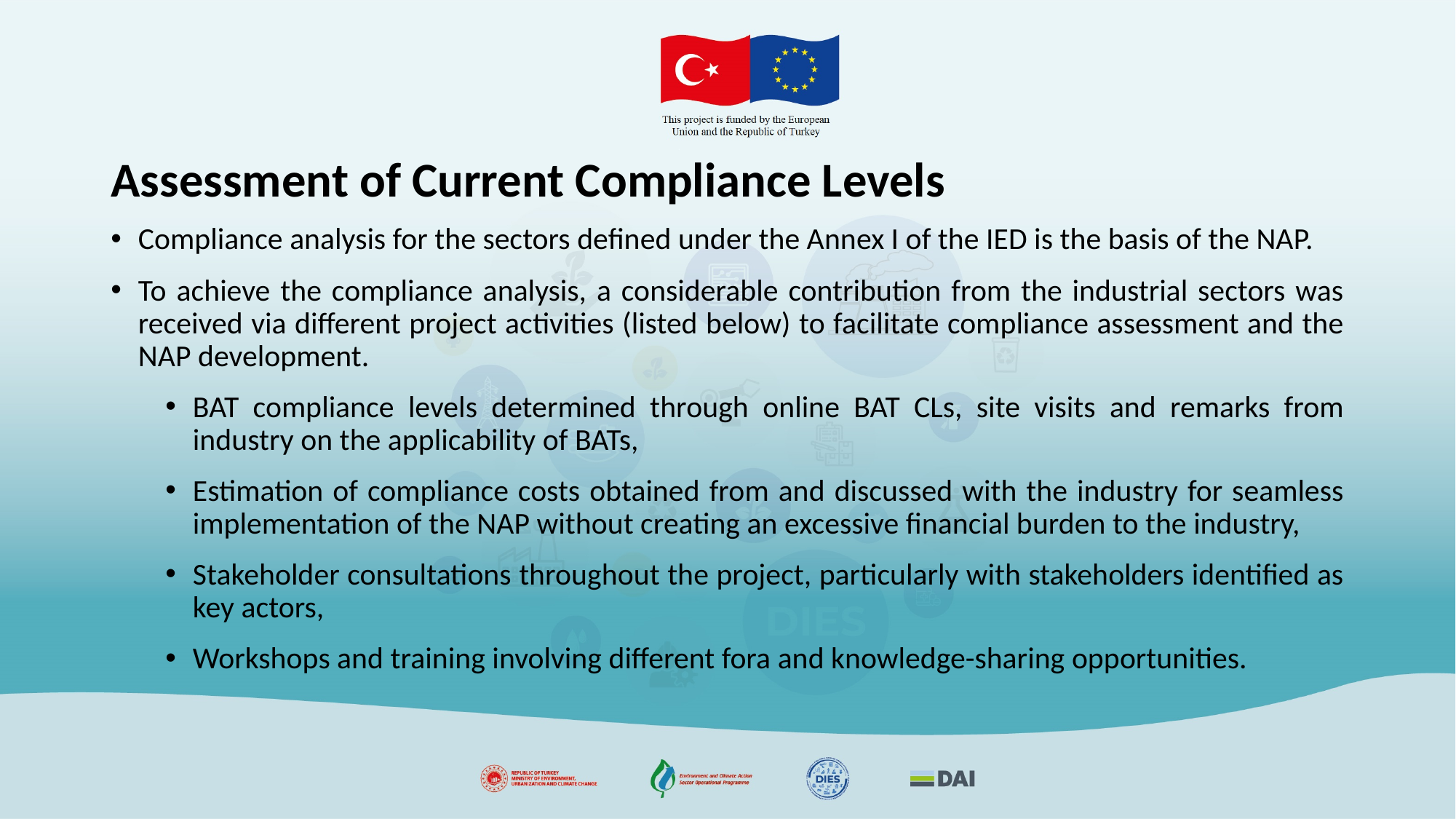

# Assessment of Current Compliance Levels
Compliance analysis for the sectors defined under the Annex I of the IED is the basis of the NAP.
To achieve the compliance analysis, a considerable contribution from the industrial sectors was received via different project activities (listed below) to facilitate compliance assessment and the NAP development.
BAT compliance levels determined through online BAT CLs, site visits and remarks from industry on the applicability of BATs,
Estimation of compliance costs obtained from and discussed with the industry for seamless implementation of the NAP without creating an excessive financial burden to the industry,
Stakeholder consultations throughout the project, particularly with stakeholders identified as key actors,
Workshops and training involving different fora and knowledge-sharing opportunities.